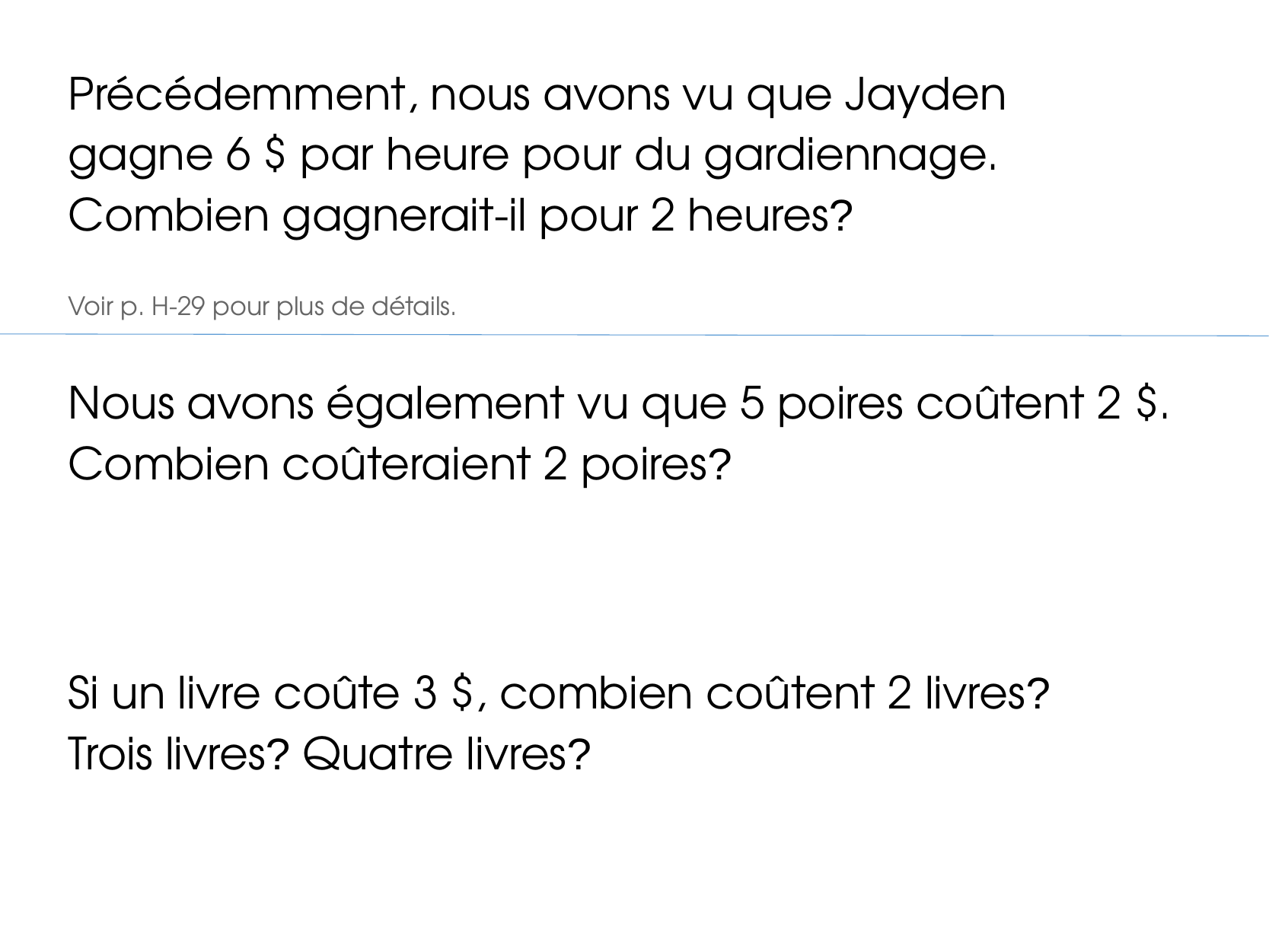

Précédemment, nous avons vu que Jayden gagne 6 $ par heure pour du gardiennage. Combien gagnerait-il pour 2 heures?
Voir p. H-29 pour plus de détails.
Nous avons également vu que 5 poires coûtent 2 $. Combien coûteraient 2 poires?
Si un livre coûte 3 $, combien coûtent 2 livres? Trois livres? Quatre livres?